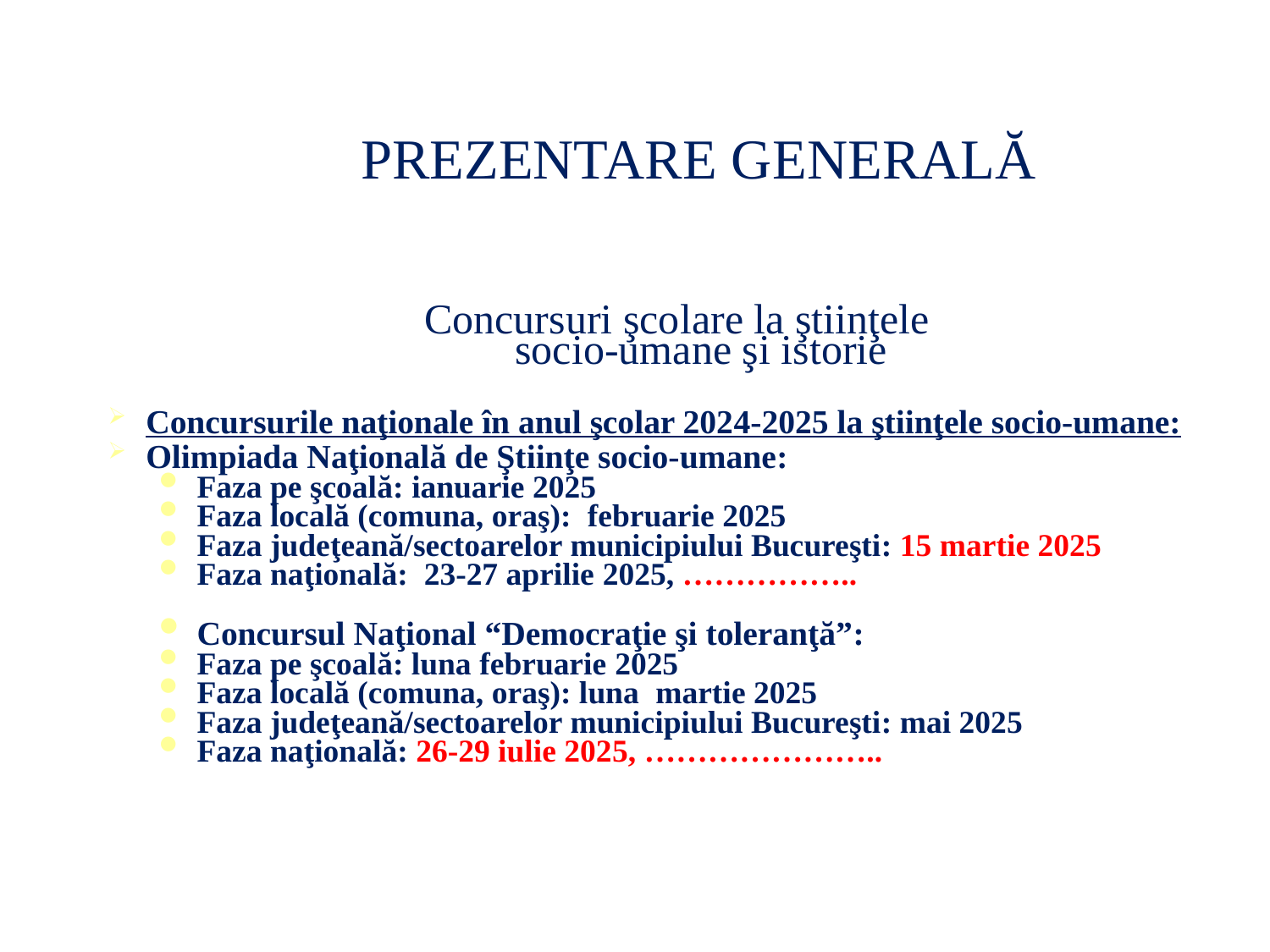

Prezentare generală

Concursuri şcolare la ştiinţele
socio-umane şi istorie

Concursurile naţionale în anul şcolar 2024-2025 la ştiinţele socio-umane:
Olimpiada Naţională de Ştiinţe socio-umane:
Faza pe şcoală: ianuarie 2025
Faza locală (comuna, oraş):  februarie 2025
Faza judeţeană/sectoarelor municipiului Bucureşti: 15 martie 2025
Faza naţională:  23-27 aprilie 2025, ……………..

Concursul Naţional “Democraţie şi toleranţă”:
Faza pe şcoală: luna februarie 2025
Faza locală (comuna, oraş): luna  martie 2025
Faza judeţeană/sectoarelor municipiului Bucureşti: mai 2025
Faza naţională: 26-29 iulie 2025, …………………..
31